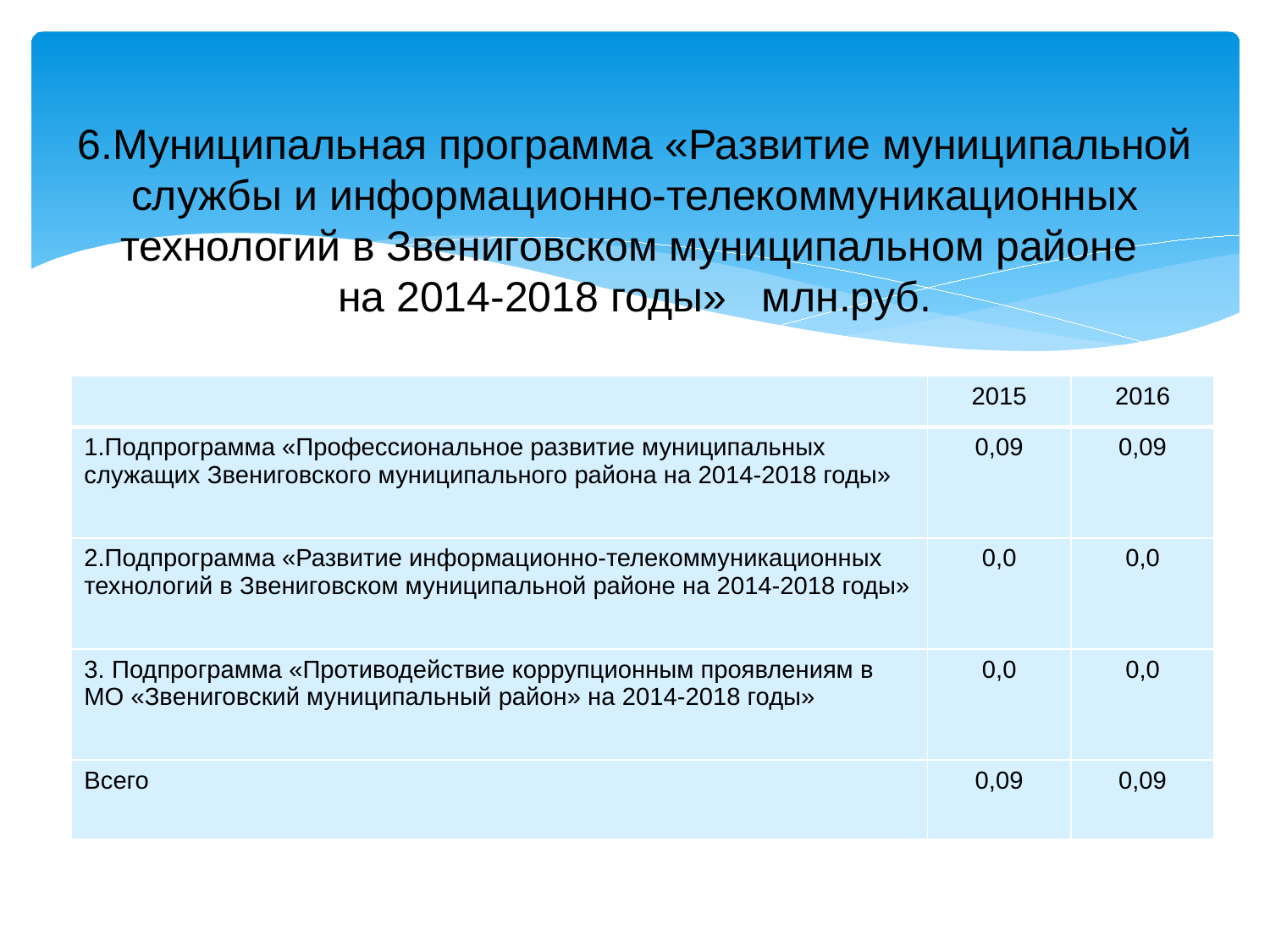

# 6.Муниципальная программа «Развитие муниципальной службы и информационно-телекоммуникационных технологий в Звениговском муниципальном районе на 2014-2018 годы»   млн.руб.
|  | 2015 | 2016 |
| --- | --- | --- |
| 1.Подпрограмма «Профессиональное развитие муниципальных служащих Звениговского муниципального района на 2014-2018 годы» | 0,09 | 0,09 |
| 2.Подпрограмма «Развитие информационно-телекоммуникационных технологий в Звениговском муниципальной районе на 2014-2018 годы» | 0,0 | 0,0 |
| 3. Подпрограмма «Противодействие коррупционным проявлениям в МО «Звениговский муниципальный район» на 2014-2018 годы» | 0,0 | 0,0 |
| Всего | 0,09 | 0,09 |
30